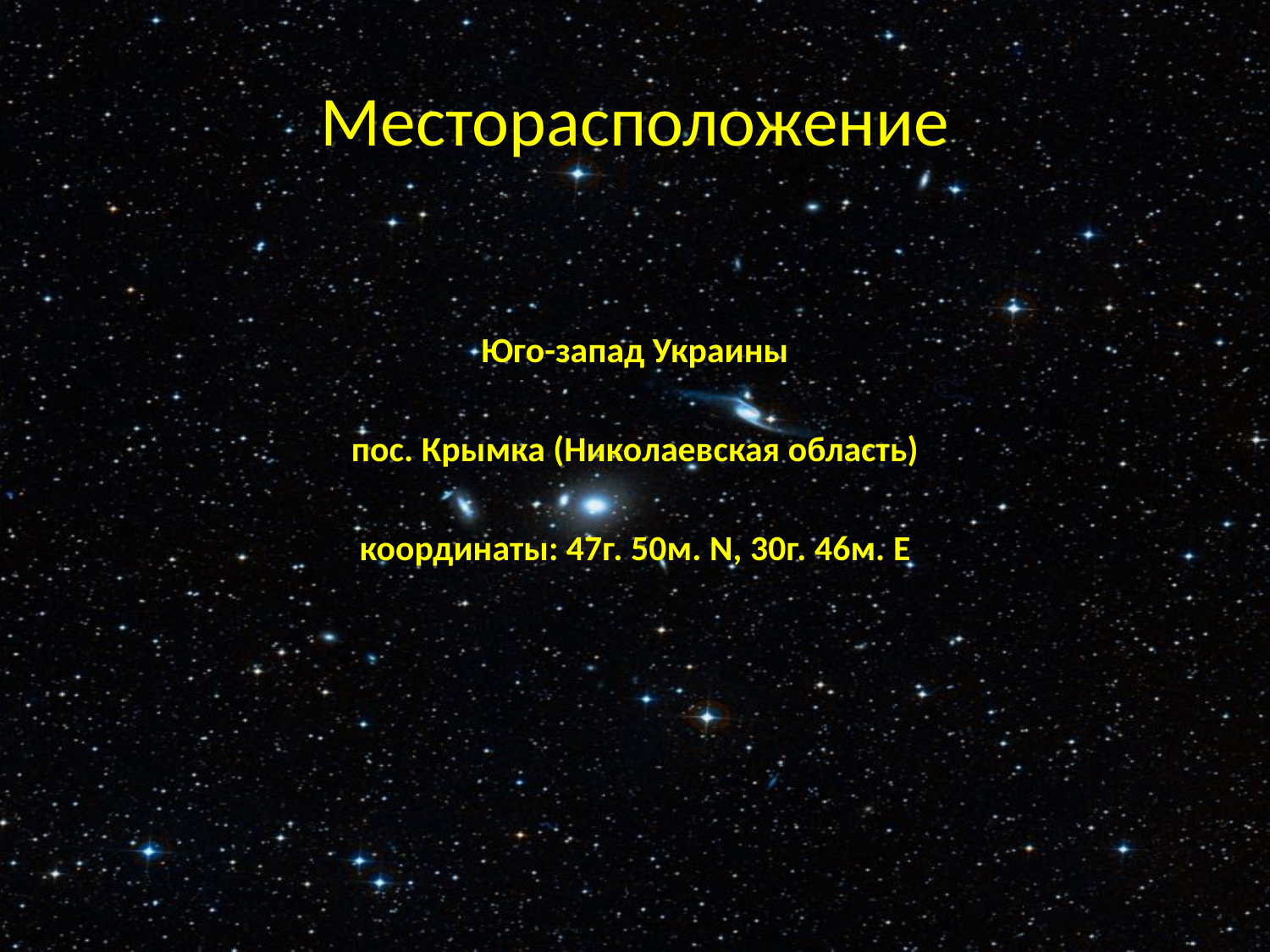

# Месторасположение

Юго-запад Украины

пос. Крымка (Николаевская область)

координаты: 47г. 50м. N, 30г. 46м. E